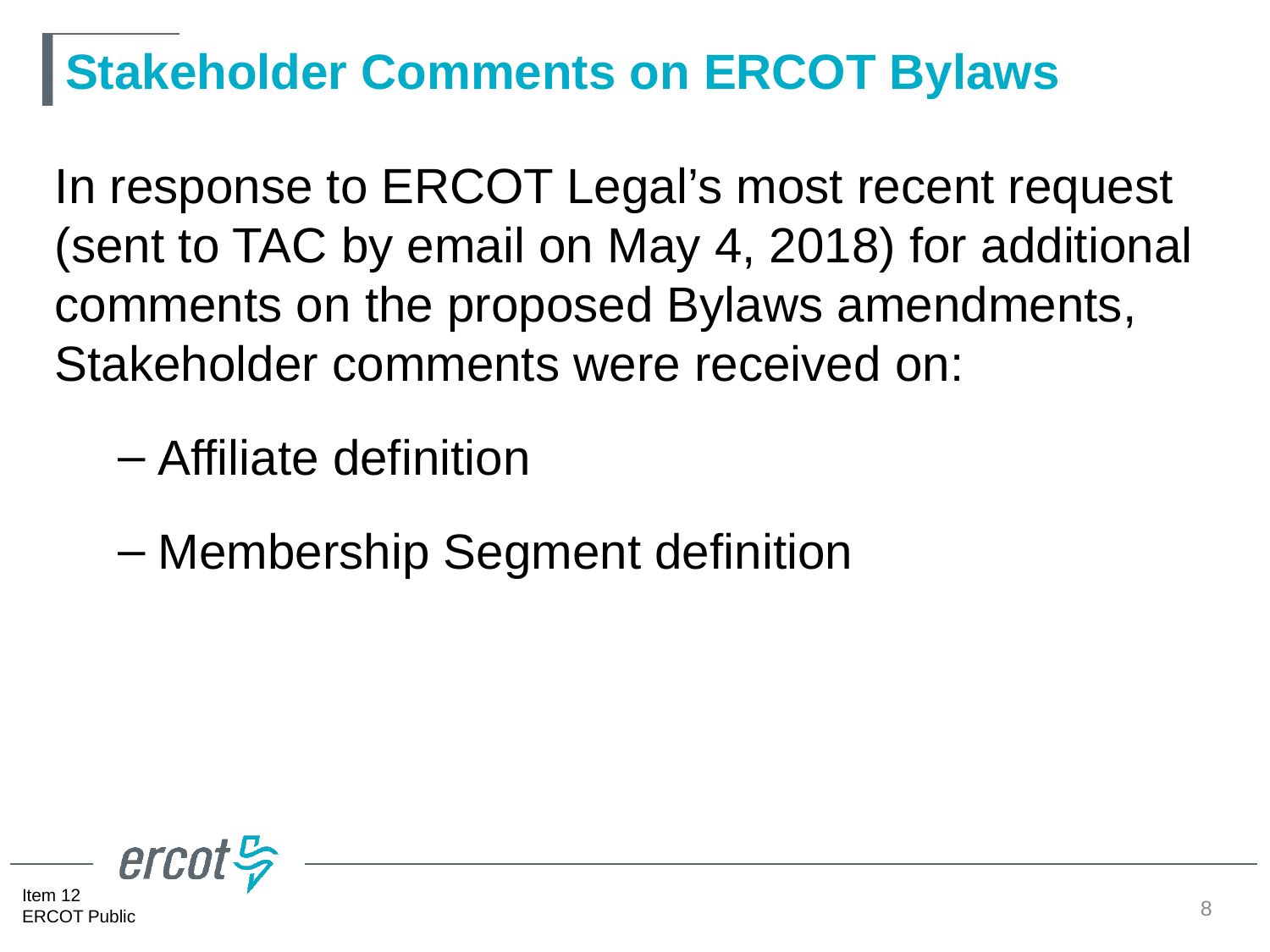

# Stakeholder Comments on ERCOT Bylaws
In response to ERCOT Legal’s most recent request (sent to TAC by email on May 4, 2018) for additional comments on the proposed Bylaws amendments, Stakeholder comments were received on:

Affiliate definition

Membership Segment definition

8